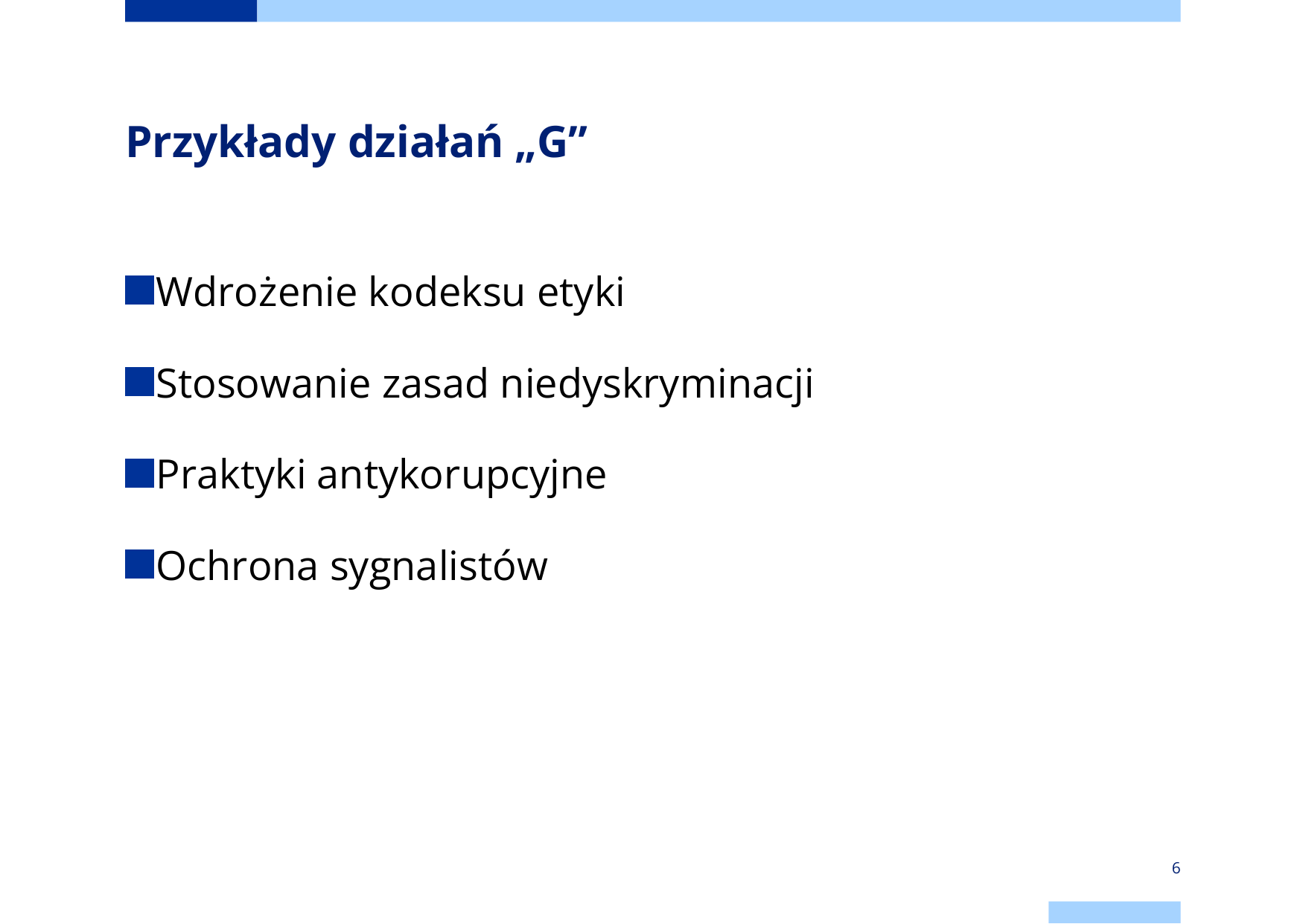

# Przykłady działań „G”
Wdrożenie kodeksu etyki
Stosowanie zasad niedyskryminacji
Praktyki antykorupcyjne
Ochrona sygnalistów
6